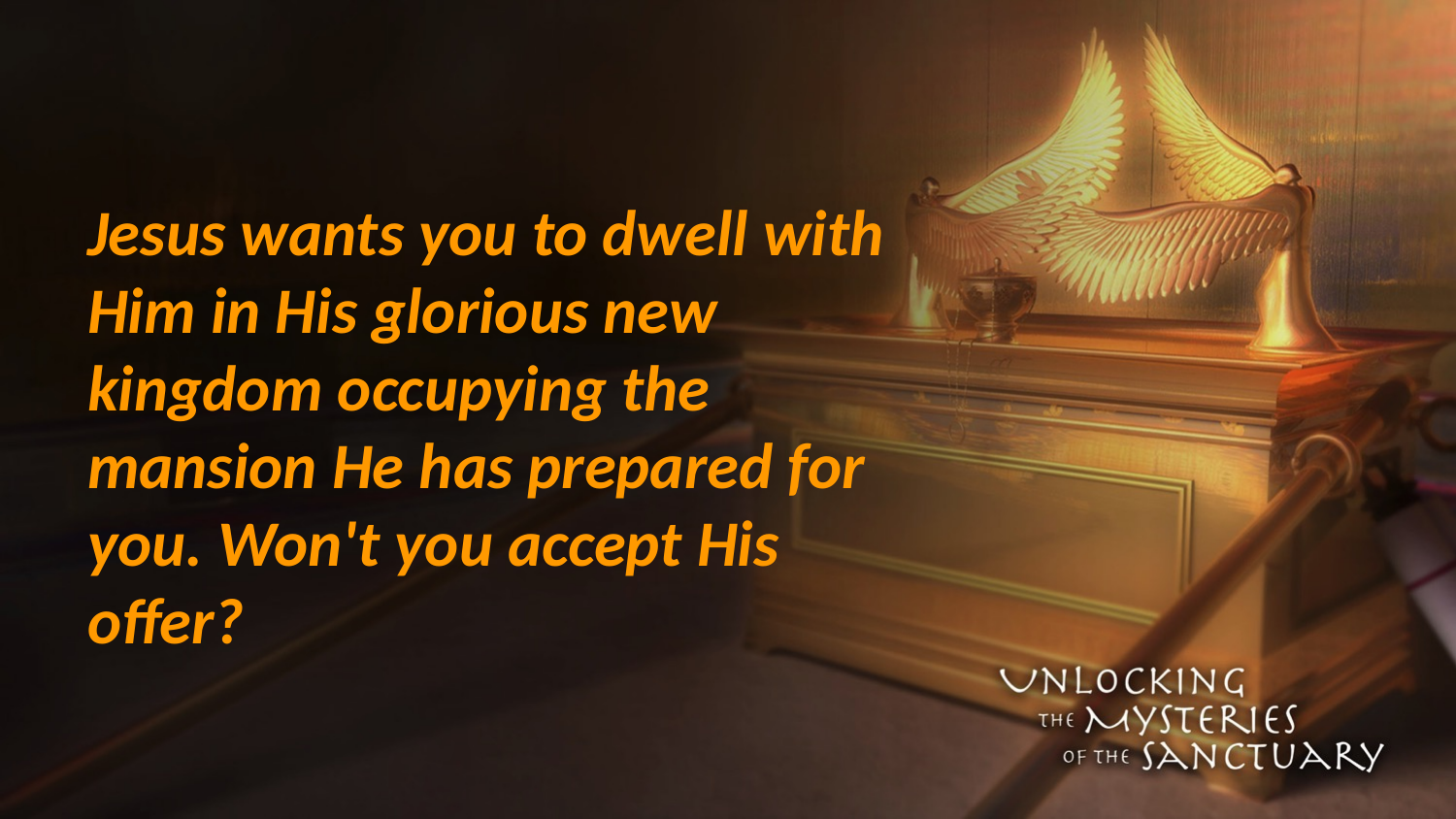

#

Jesus wants you to dwell with Him in His glorious new kingdom occupying the mansion He has prepared for you. Won't you accept His offer?